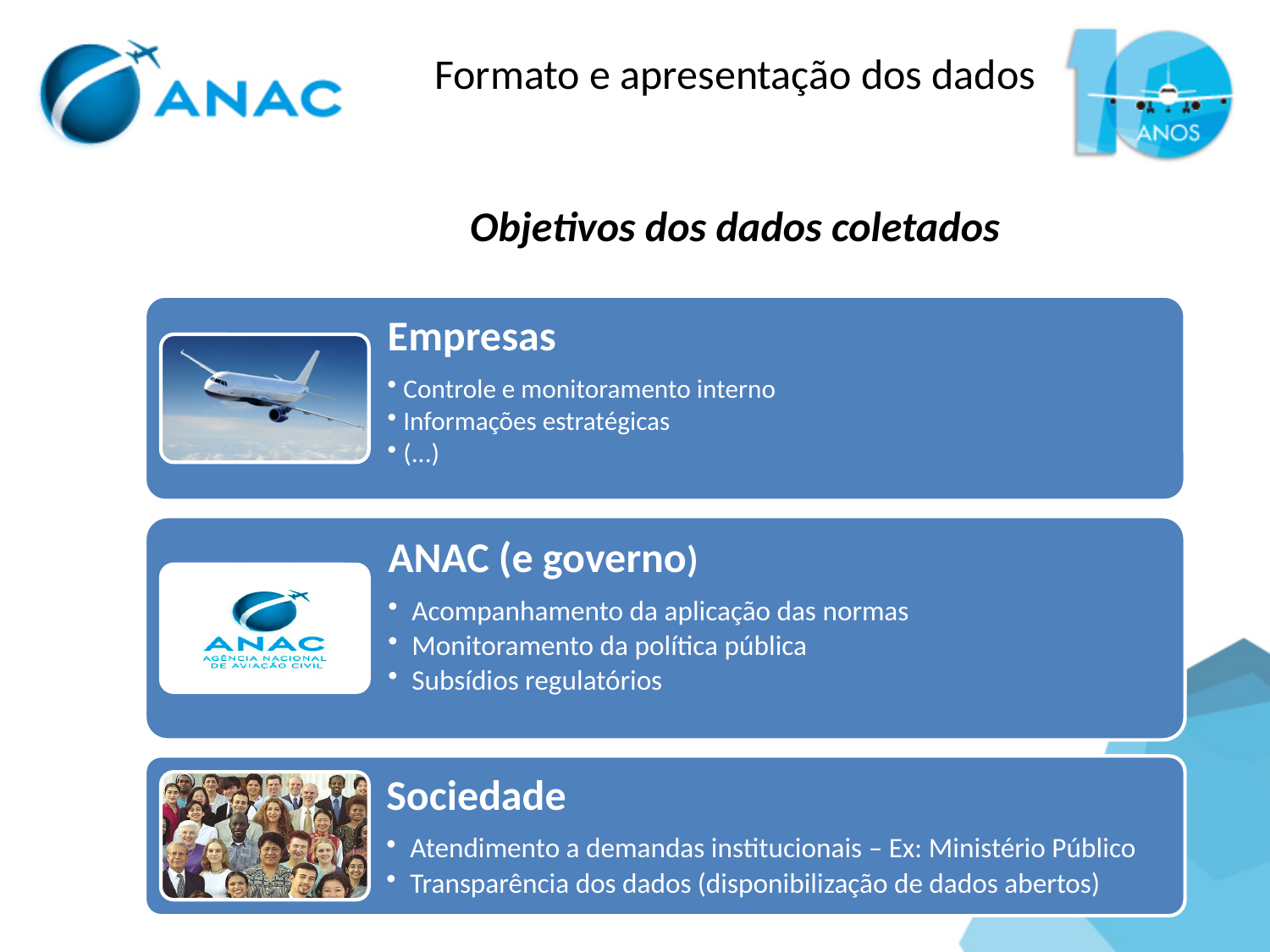

Formato e apresentação dos dados

Objetivos dos dados coletados

Empresas
Controle e monitoramento interno
Informações estratégicas
(...)

ANAC (e governo)
Acompanhamento da aplicação das normas
Monitoramento da política pública
Subsídios regulatórios

Sociedade
Atendimento a demandas institucionais – Ex: Ministério Público
Transparência dos dados (disponibilização de dados abertos)